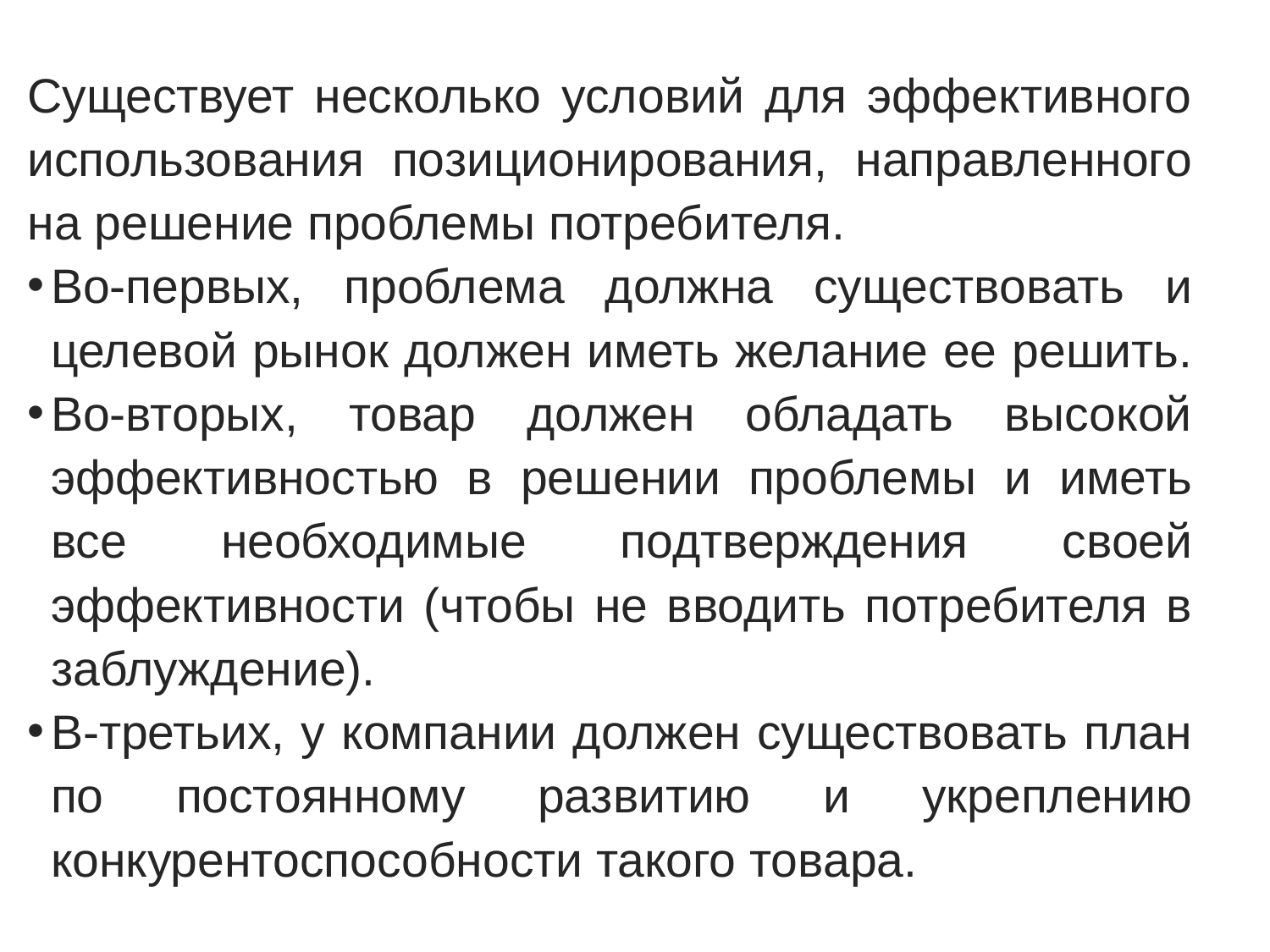

Существует несколько условий для эффективного использования позиционирования, направленного на решение проблемы потребителя.
Во-первых, проблема должна существовать и целевой рынок должен иметь желание ее решить.
Во-вторых, товар должен обладать высокой эффективностью в решении проблемы и иметь все необходимые подтверждения своей эффективности (чтобы не вводить потребителя в заблуждение).
В-третьих, у компании должен существовать план по постоянному развитию и укреплению конкурентоспособности такого товара.